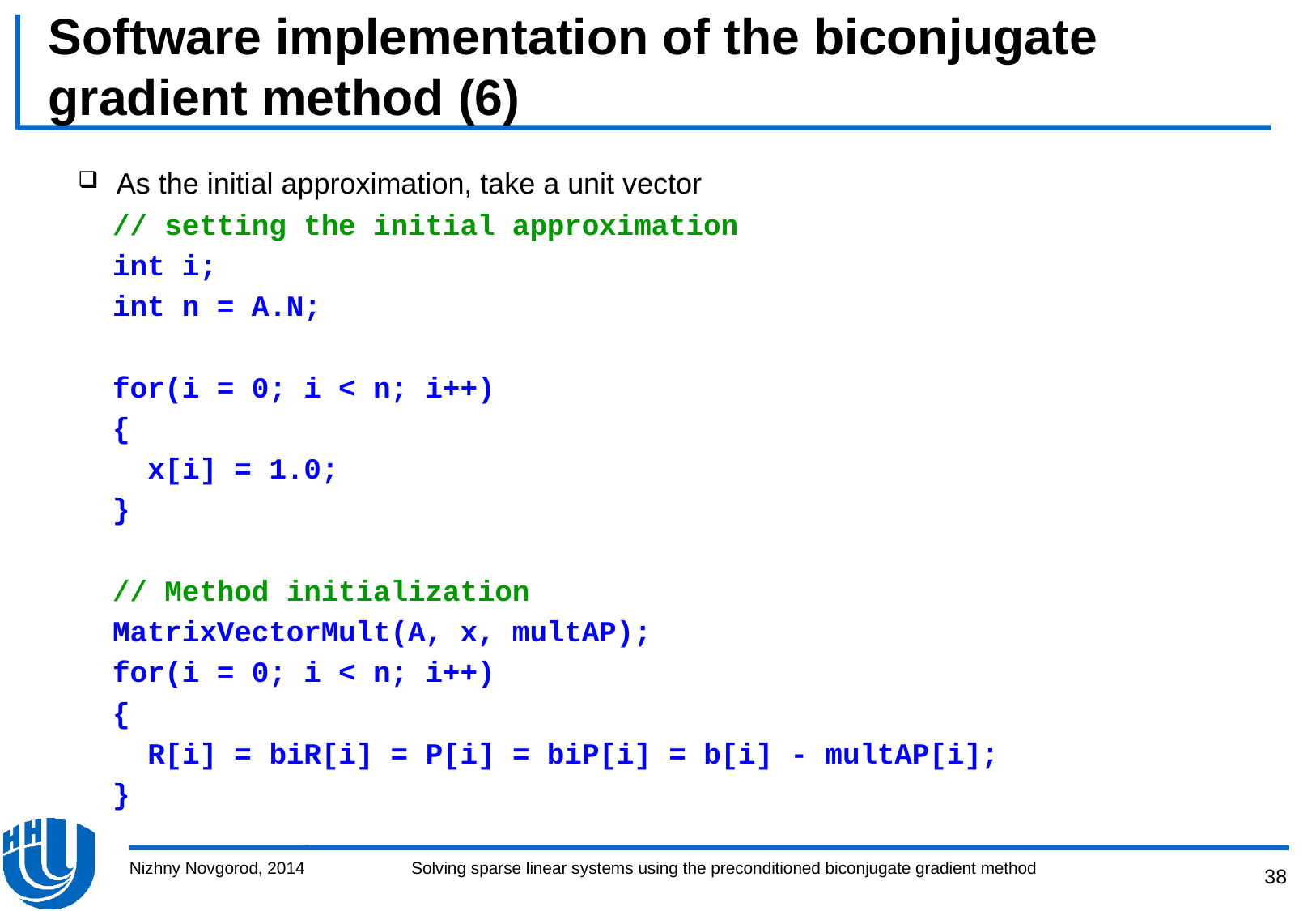

# Software implementation of the biconjugate gradient method (6)
As the initial approximation, take a unit vector
  // setting the initial approximation
  int i;
  int n = A.N;

  for(i = 0; i < n; i++)
  {
    x[i] = 1.0;
  }

  // Method initialization
  MatrixVectorMult(A, x, multAP);
  for(i = 0; i < n; i++)
  {
    R[i] = biR[i] = P[i] = biP[i] = b[i] - multAP[i];
  }
Nizhny Novgorod, 2014
Solving sparse linear systems using the preconditioned biconjugate gradient method